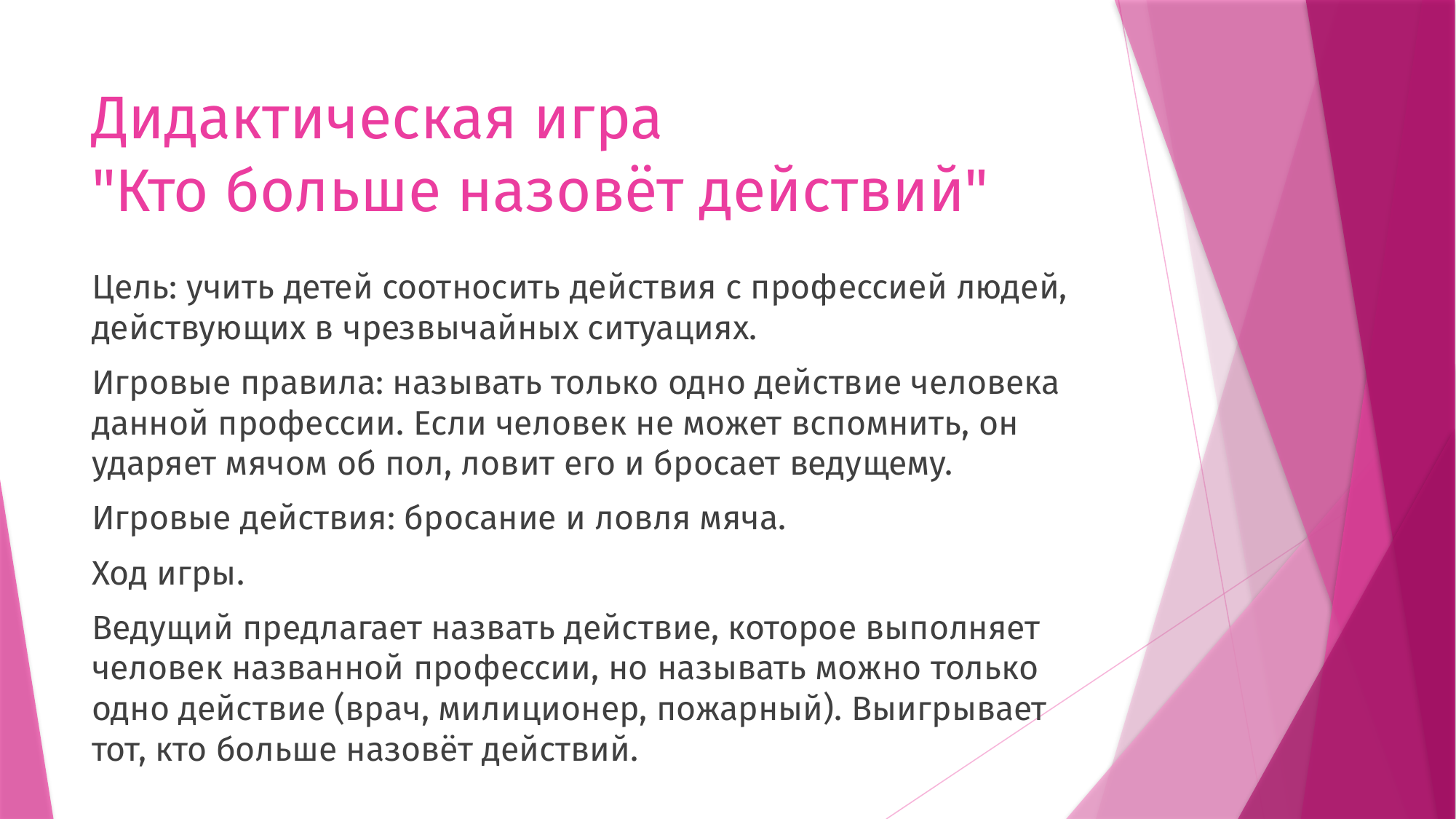

# Дидактическая игра "Кто больше назовёт действий"
Цель: учить детей соотносить действия с профессией людей, действующих в чрезвычайных ситуациях.
Игровые правила: называть только одно действие человека данной профессии. Если человек не может вспомнить, он ударяет мячом об пол, ловит его и бросает ведущему.
Игровые действия: бросание и ловля мяча.
Ход игры.
Ведущий предлагает назвать действие, которое выполняет человек названной профессии, но называть можно только одно действие (врач, милиционер, пожарный). Выигрывает тот, кто больше назовёт действий.